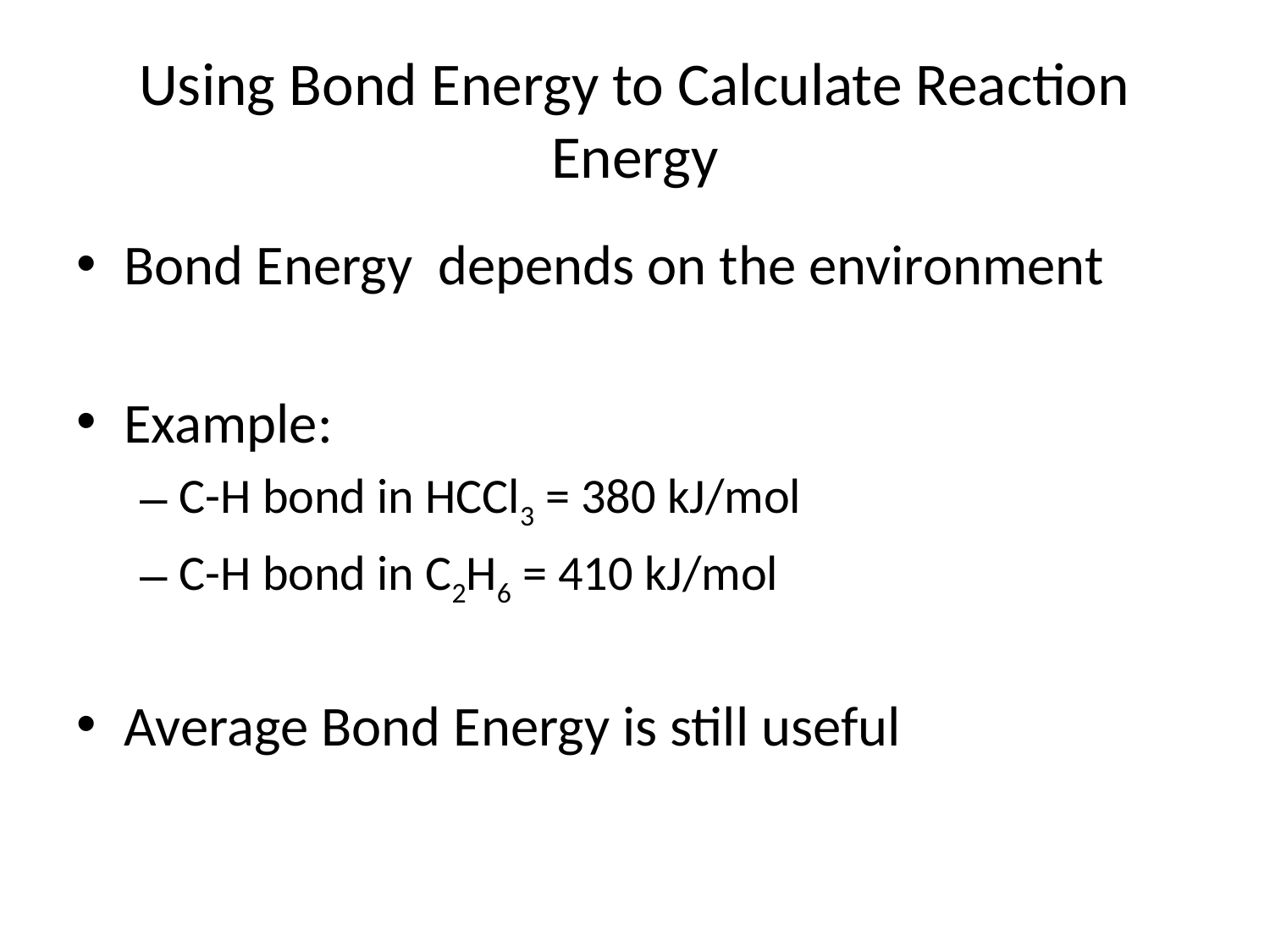

# Using Bond Energy to Calculate Reaction Energy
Bond Energy  depends on the environment

Example:
C-H bond in HCCl3 = 380 kJ/mol
C-H bond in C2H6 = 410 kJ/mol

Average Bond Energy is still useful